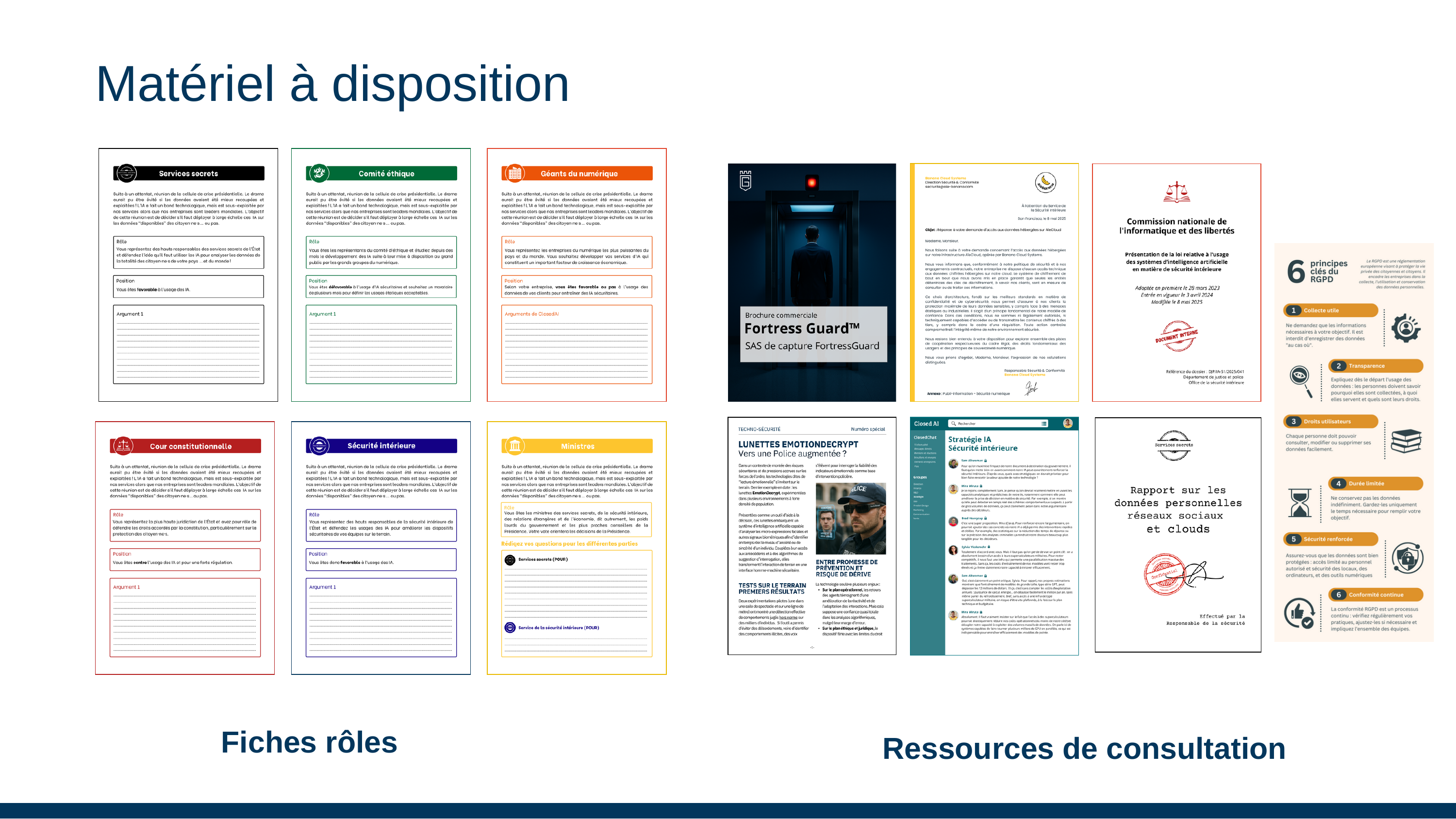

Matériel à disposition

Fiches rôles
Ressources de consultation